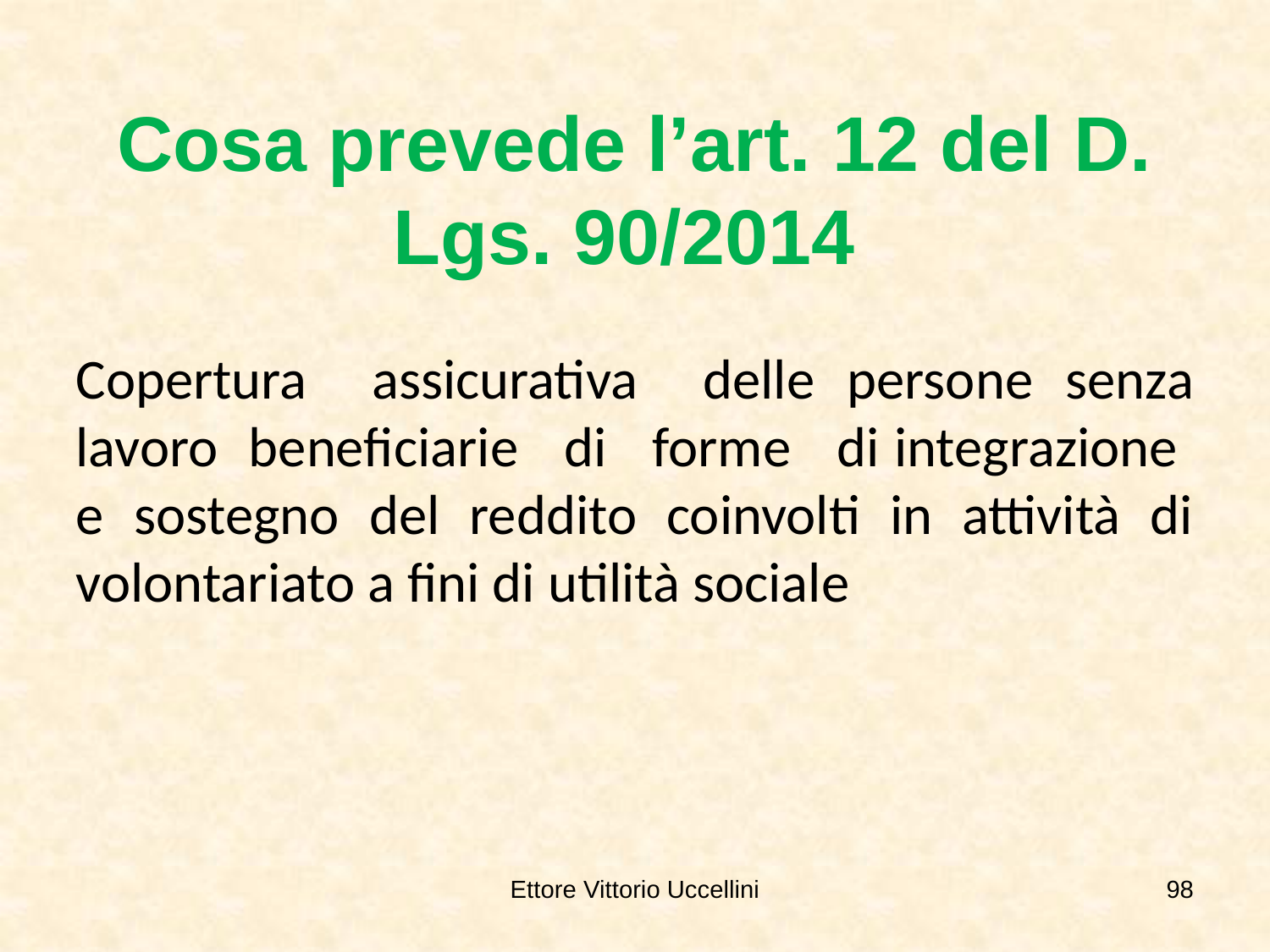

# Cosa prevede l’art. 12 del D. Lgs. 90/2014
Copertura  assicurativa  delle persone senza lavoro  beneficiarie   di   forme   di integrazione  e  sostegno  del  reddito  coinvolti  in  attività  di volontariato a fini di utilità sociale
Ettore Vittorio Uccellini
98